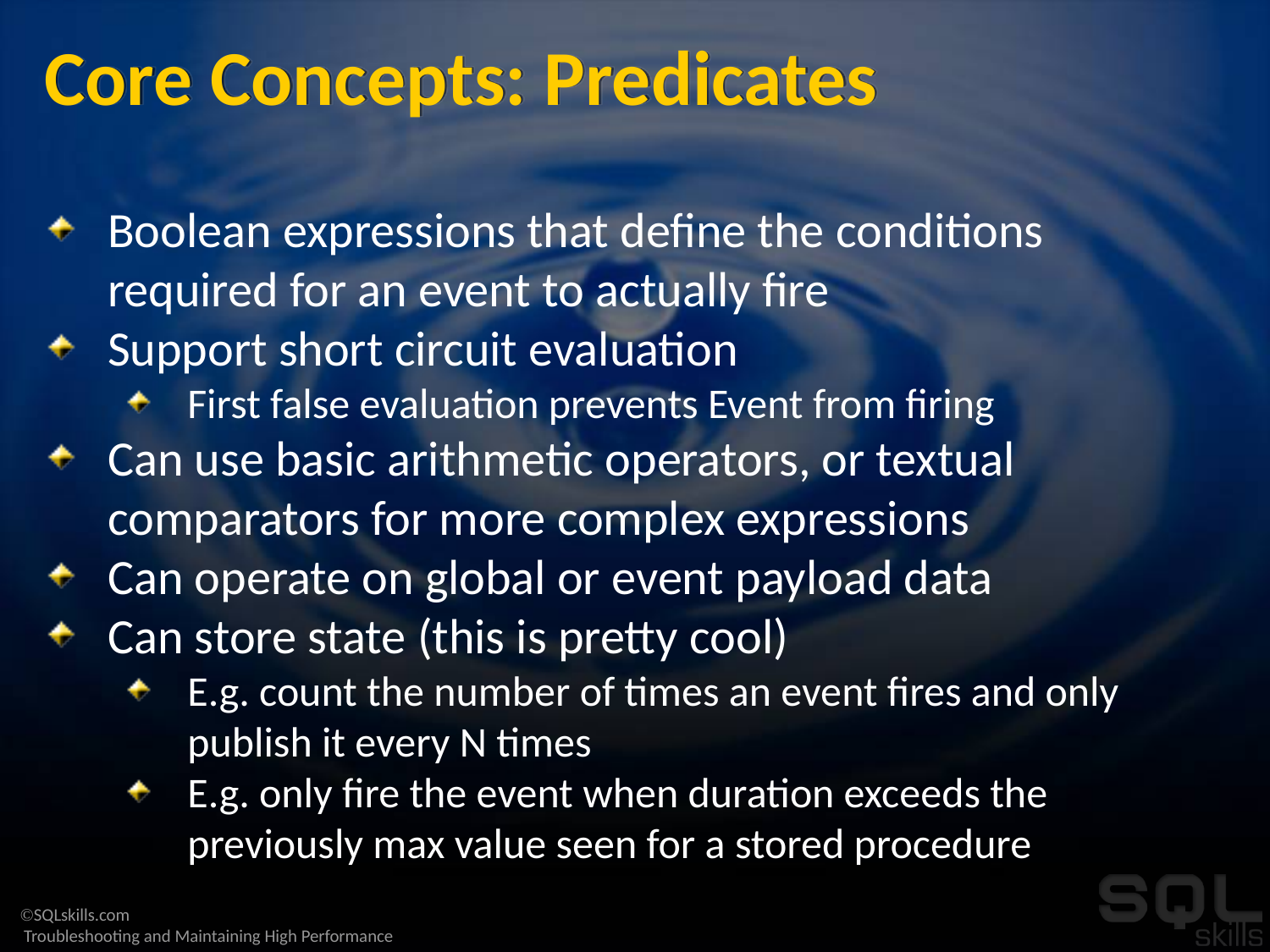

# Core Concepts: Predicates
Boolean expressions that define the conditions required for an event to actually fire
Support short circuit evaluation
First false evaluation prevents Event from firing
Can use basic arithmetic operators, or textual comparators for more complex expressions
Can operate on global or event payload data
Can store state (this is pretty cool)
E.g. count the number of times an event fires and only publish it every N times
E.g. only fire the event when duration exceeds the previously max value seen for a stored procedure